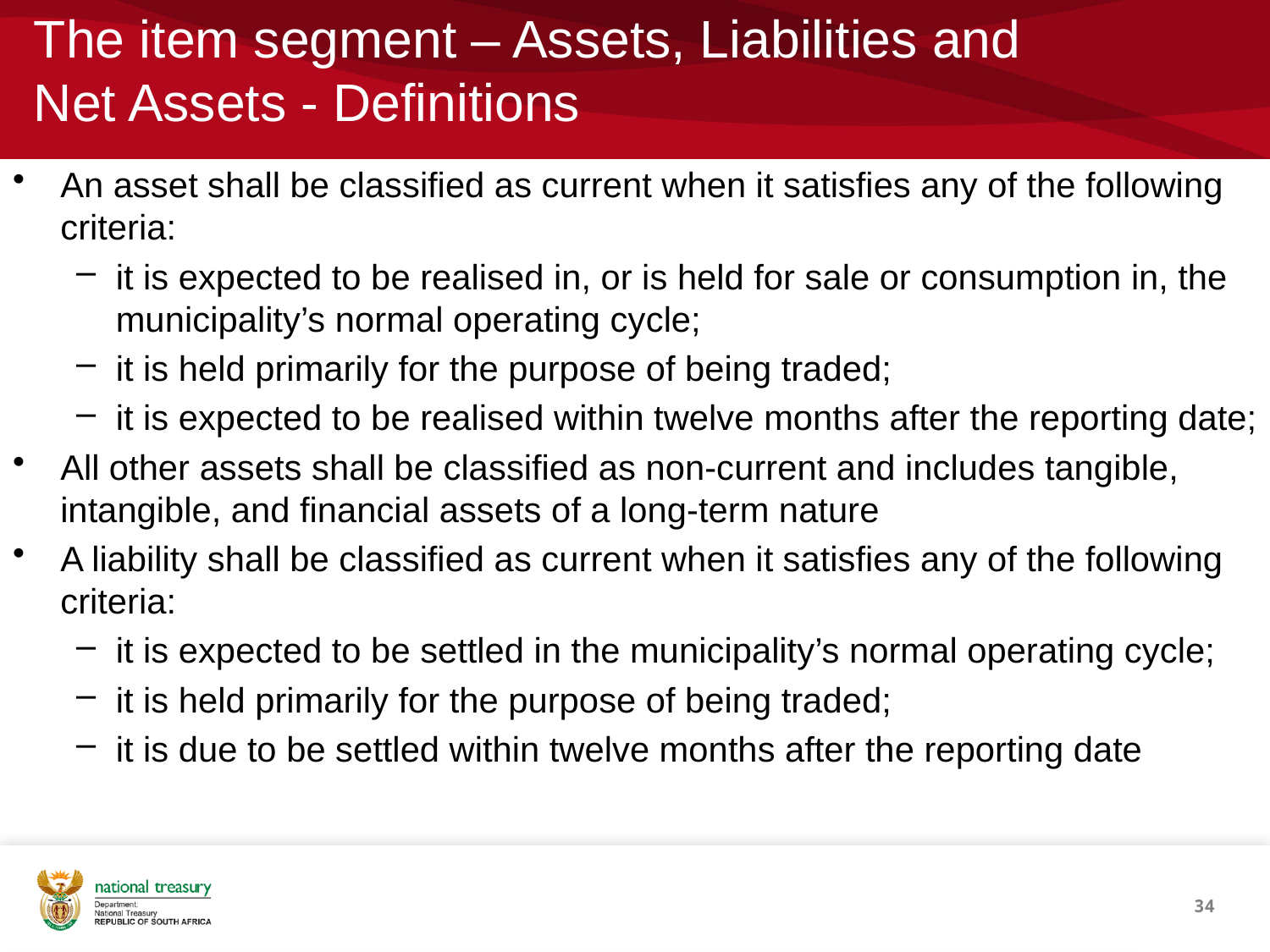

# The item segment – Assets, Liabilities and Net Assets - Definitions
An asset shall be classified as current when it satisfies any of the following criteria:
it is expected to be realised in, or is held for sale or consumption in, the municipality’s normal operating cycle;
it is held primarily for the purpose of being traded;
it is expected to be realised within twelve months after the reporting date;
All other assets shall be classified as non-current and includes tangible, intangible, and financial assets of a long-term nature
A liability shall be classified as current when it satisfies any of the following criteria:
it is expected to be settled in the municipality’s normal operating cycle;
it is held primarily for the purpose of being traded;
it is due to be settled within twelve months after the reporting date
34